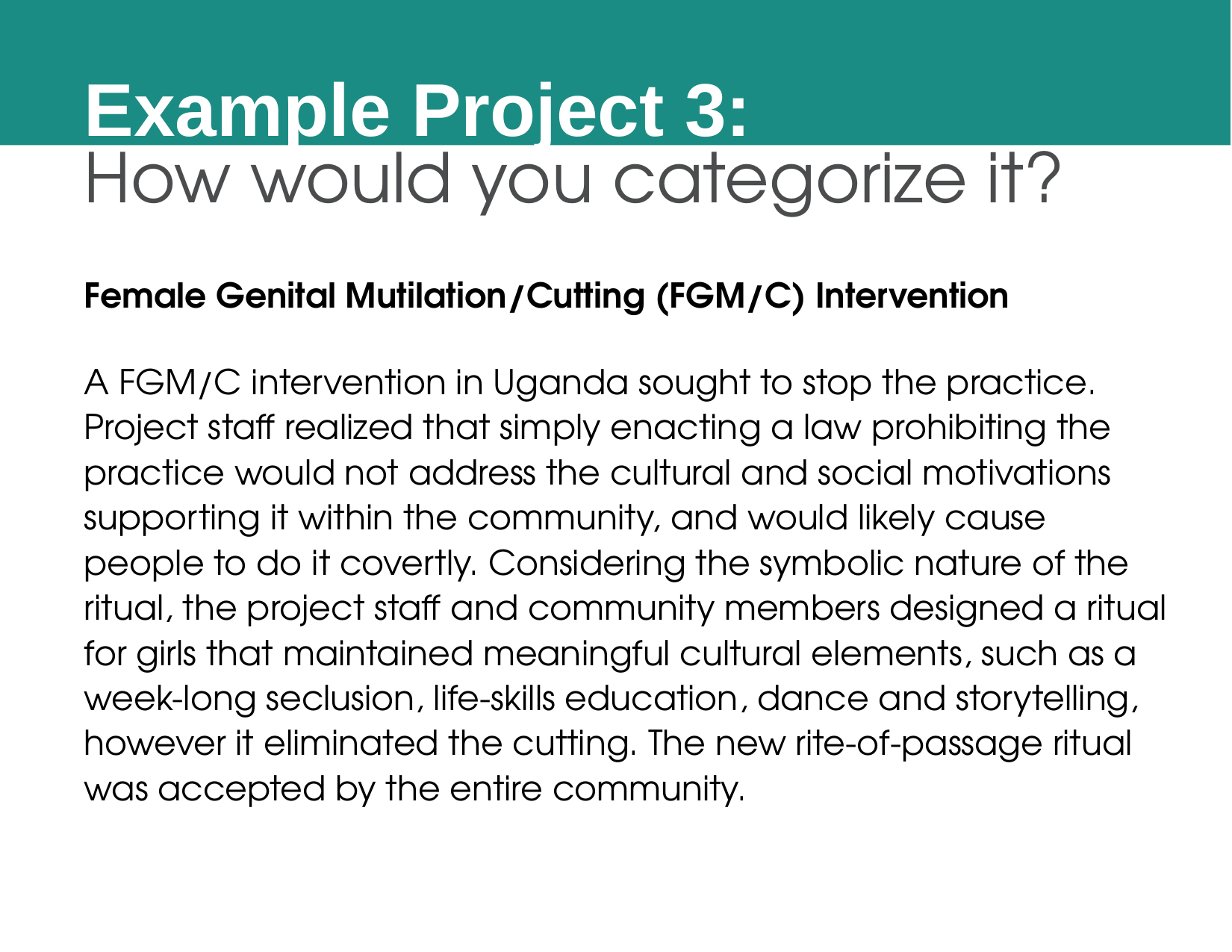

# Example Project 3:
How would you categorize it?
Female Genital Mutilation/Cutting (FGM/C) Intervention

A FGM/C intervention in Uganda sought to stop the practice. Project staff realized that simply enacting a law prohibiting the practice would not address the cultural and social motivations supporting it within the community, and would likely cause people to do it covertly. Considering the symbolic nature of the ritual, the project staff and community members designed a ritual for girls that maintained meaningful cultural elements, such as a week-long seclusion, life-skills education, dance and storytelling, however it eliminated the cutting. The new rite-of-passage ritual was accepted by the entire community.